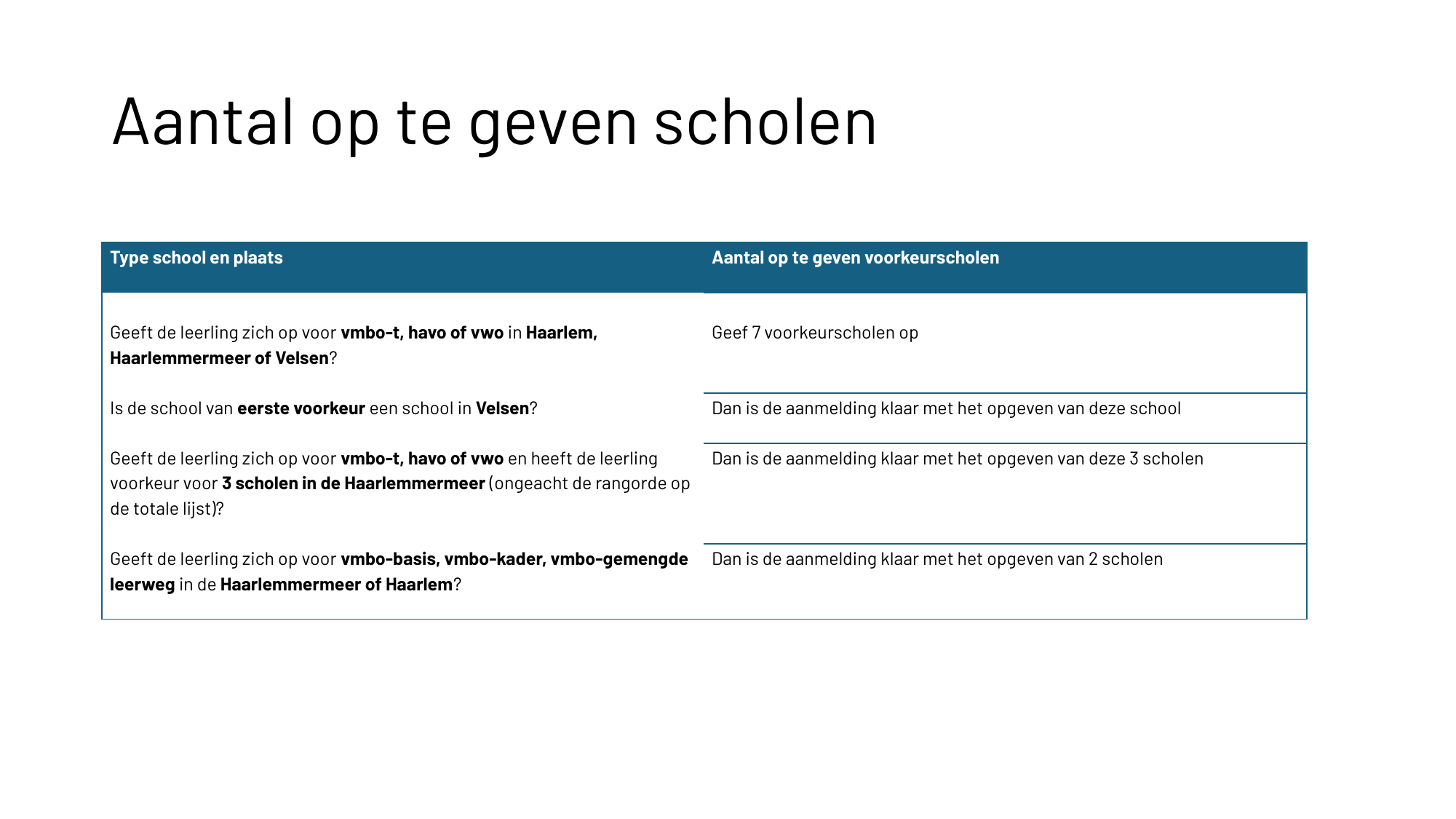

# Aantal op te geven scholen
| Type school en plaats | Aantal op te geven voorkeurscholen |
| --- | --- |
| Geeft de leerling zich op voor vmbo-t, havo of vwo in Haarlem, Haarlemmermeer of Velsen? | Geef 7 voorkeurscholen op |
| Is de school van eerste voorkeur een school in Velsen? | Dan is de aanmelding klaar met het opgeven van deze school |
| Geeft de leerling zich op voor vmbo-t, havo of vwo en heeft de leerling voorkeur voor 3 scholen in de Haarlemmermeer (ongeacht de rangorde op de totale lijst)? | Dan is de aanmelding klaar met het opgeven van deze 3 scholen |
| Geeft de leerling zich op voor vmbo-basis, vmbo-kader, vmbo-gemengde leerweg in de Haarlemmermeer of Haarlem? | Dan is de aanmelding klaar met het opgeven van 2 scholen |